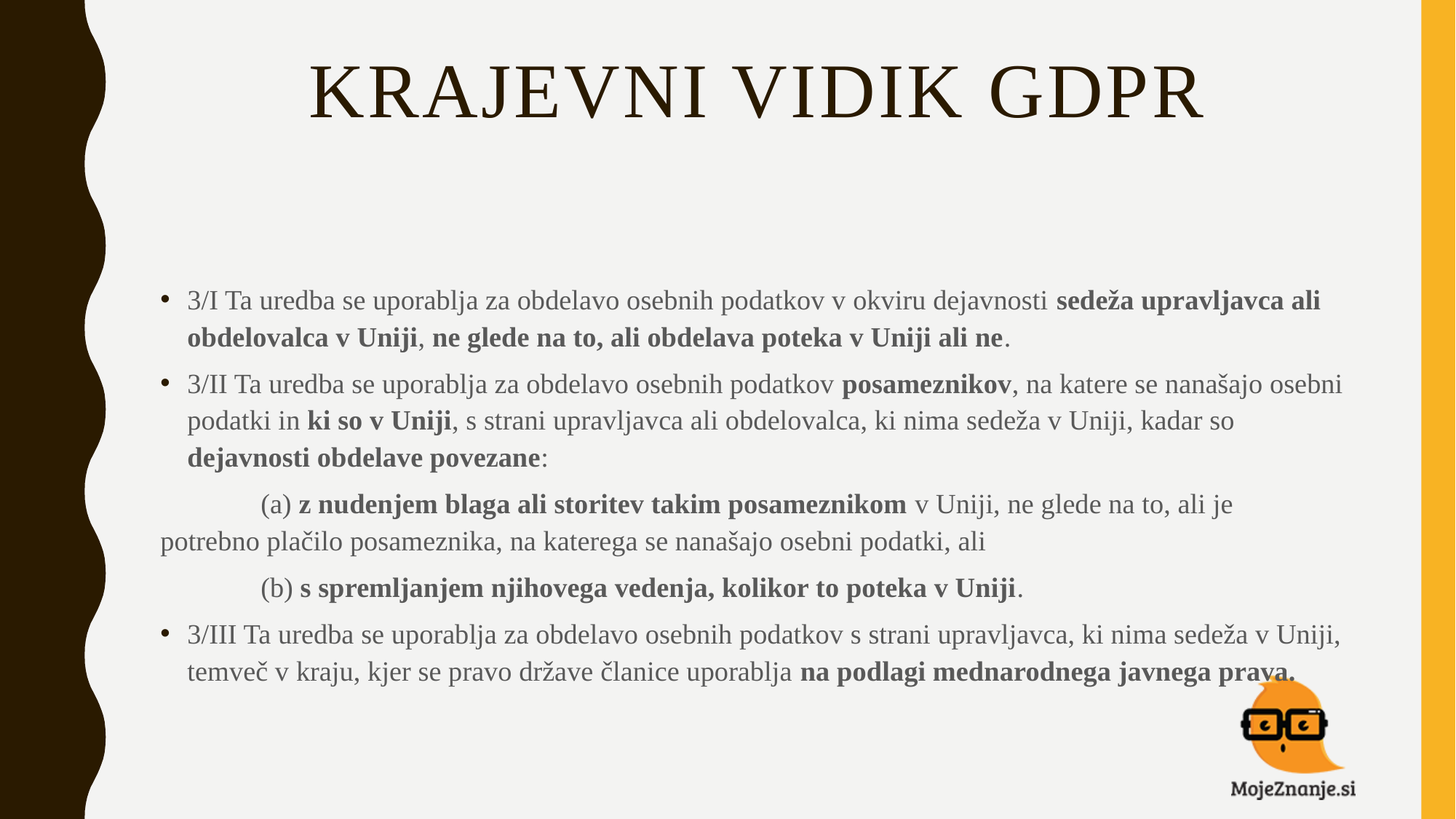

# KRAJEVNI VIDIK GDPR
3/I Ta uredba se uporablja za obdelavo osebnih podatkov v okviru dejavnosti sedeža upravljavca ali obdelovalca v Uniji, ne glede na to, ali obdelava poteka v Uniji ali ne.
3/II Ta uredba se uporablja za obdelavo osebnih podatkov posameznikov, na katere se nanašajo osebni podatki in ki so v Uniji, s strani upravljavca ali obdelovalca, ki nima sedeža v Uniji, kadar so dejavnosti obdelave povezane:
	(a) z nudenjem blaga ali storitev takim posameznikom v Uniji, ne glede na to, ali je 	potrebno plačilo posameznika, na katerega se nanašajo osebni podatki, ali
	(b) s spremljanjem njihovega vedenja, kolikor to poteka v Uniji.
3/III Ta uredba se uporablja za obdelavo osebnih podatkov s strani upravljavca, ki nima sedeža v Uniji, temveč v kraju, kjer se pravo države članice uporablja na podlagi mednarodnega javnega prava.